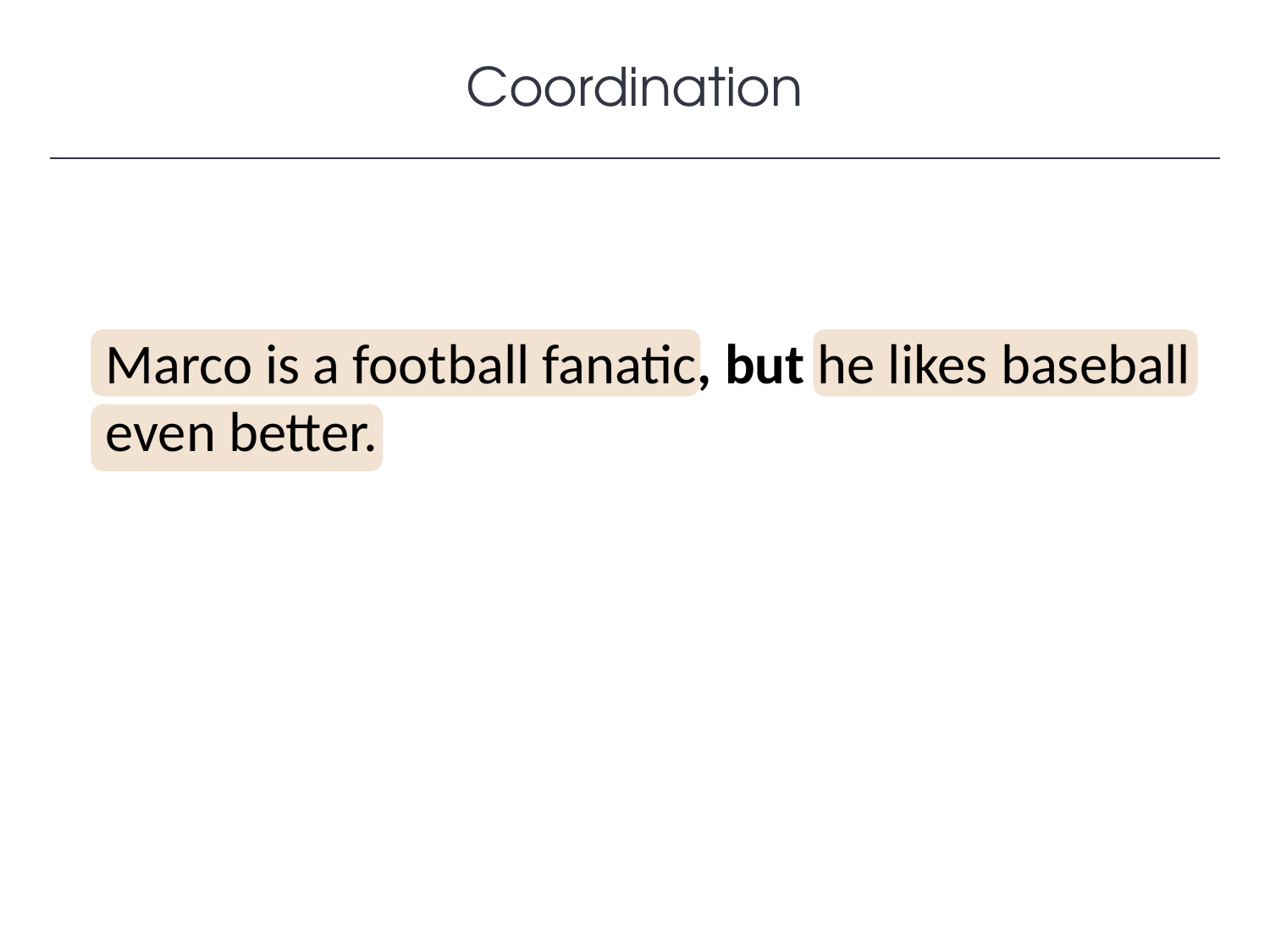

Coordination
HAWKES LEARNING
Marco is a football fanatic, but he likes baseball even better.